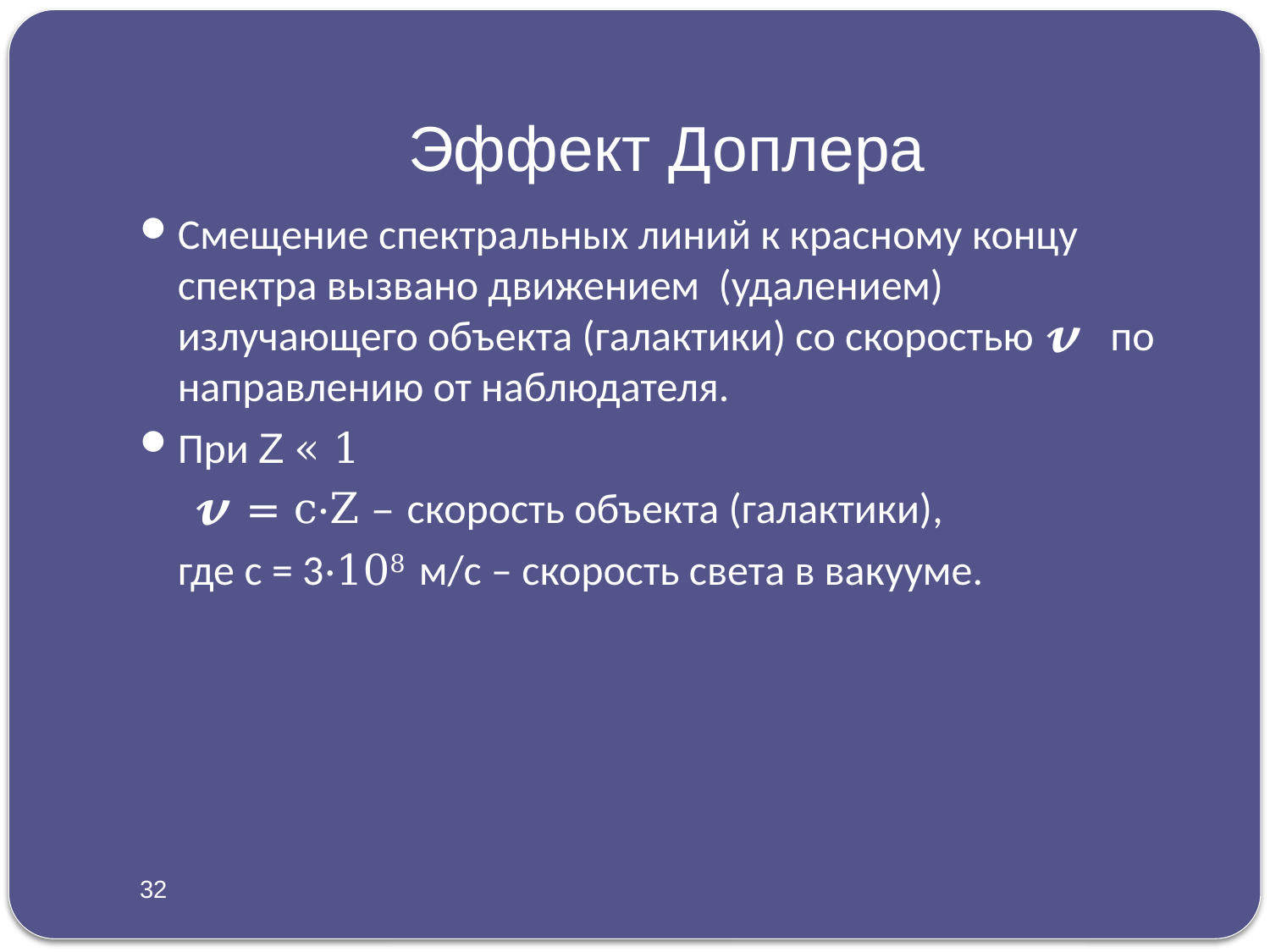

# Эффект Доплера
Смещение спектральных линий к красному концу спектра вызвано движением  (удалением) излучающего объекта (галактики) со скоростью 𝓿  по направлению от наблюдателя.
При Z « 1
    𝓿 = c·Z – скорость объекта (галактики),
    где c = 3·108 м/с – скорость света в вакууме.
32